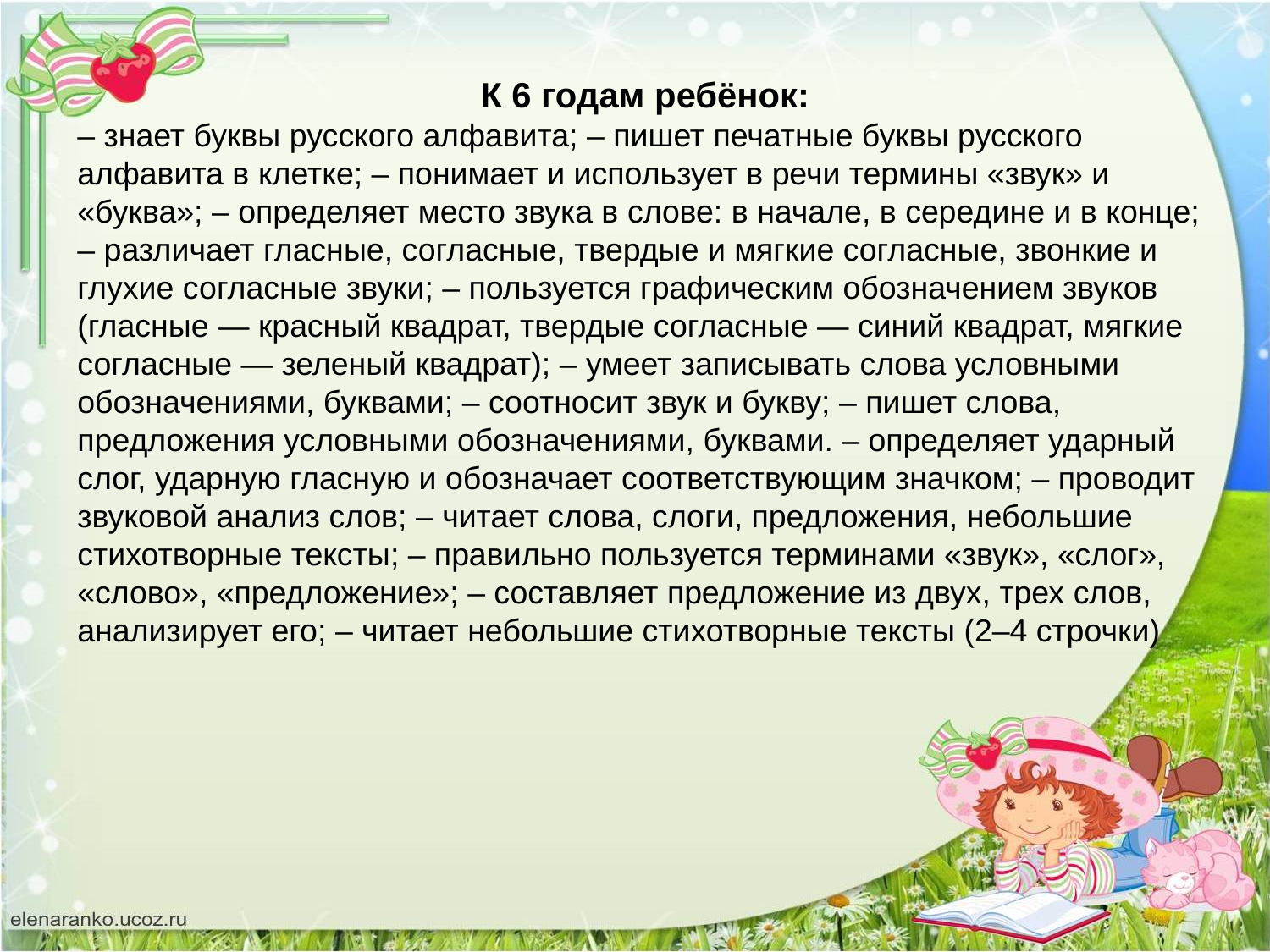

К 6 годам ребёнок:
– знает буквы русского алфавита; – пишет печатные буквы русского алфавита в клетке; – понимает и использует в речи термины «звук» и «буква»; – определяет место звука в слове: в начале, в середине и в конце; – различает гласные, согласные, твердые и мягкие согласные, звонкие и глухие согласные звуки; – пользуется графическим обозначением звуков (гласные — красный квадрат, твердые согласные — синий квадрат, мягкие согласные — зеленый квадрат); – умеет записывать слова условными обозначениями, буквами; – соотносит звук и букву; – пишет слова, предложения условными обозначениями, буквами. – определяет ударный слог, ударную гласную и обозначает соответствующим значком; – проводит звуковой анализ слов; – читает слова, слоги, предложения, небольшие стихотворные тексты; – правильно пользуется терминами «звук», «слог», «слово», «предложение»; – составляет предложение из двух, трех слов, анализирует его; – читает небольшие стихотворные тексты (2–4 строчки)